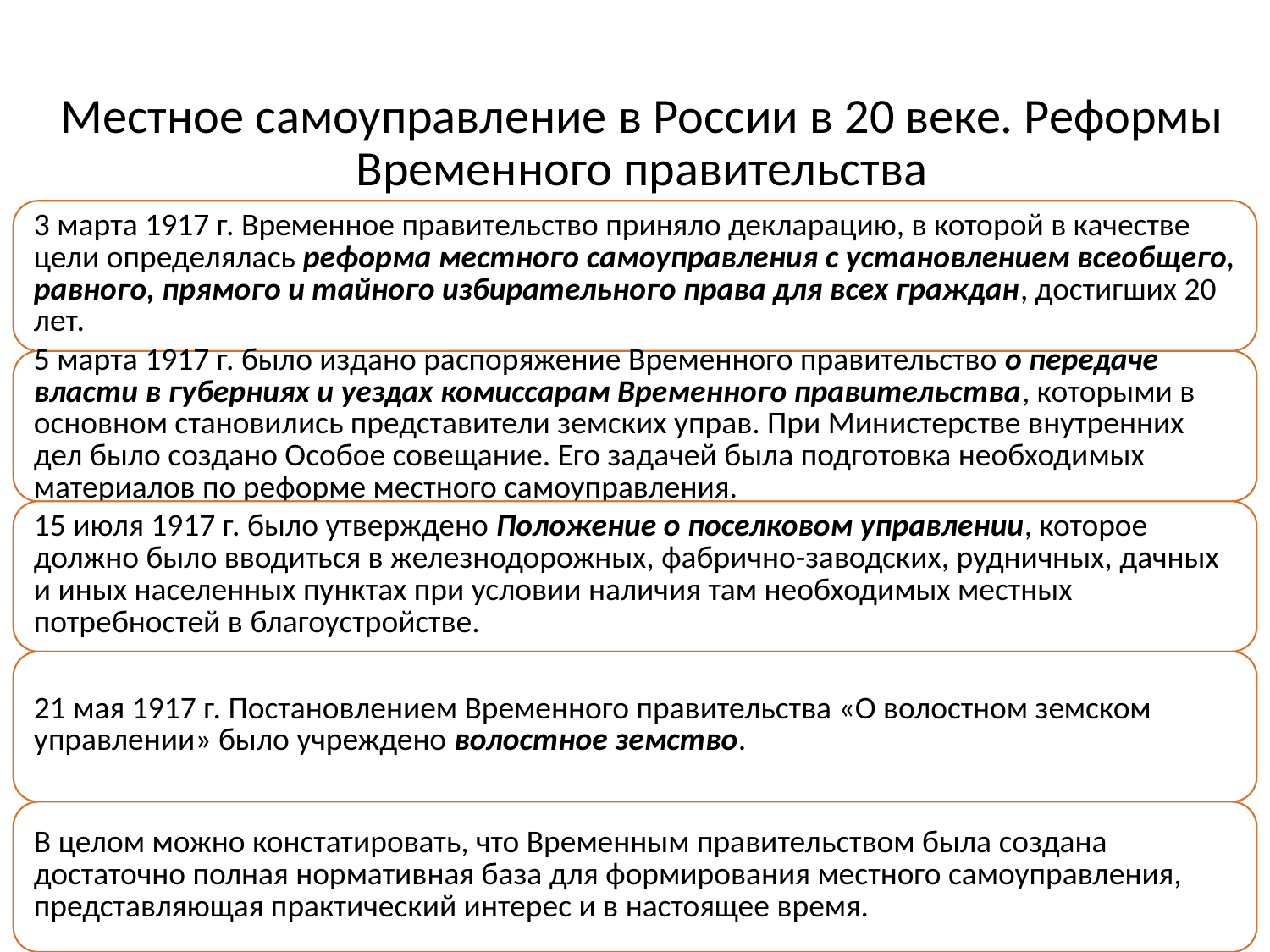

# Местное самоуправление в России в 20 веке. Реформы Временного правительства
3 марта 1917 г. Временное правительство приняло декларацию, в которой в качестве цели определялась реформа местного самоуправления с установлением всеобщего, равного, прямого и тайного избирательного права для всех граждан, достигших 20 лет.
5 марта 1917 г. было издано распоряжение Временного правительство о передаче власти в губерниях и уездах комиссарам Временного правительства, которыми в основном становились представители земских управ. При Министерстве внутренних дел было создано Особое совещание. Его задачей была подготовка необходимых материалов по реформе местного самоуправления.
15 июля 1917 г. было утверждено Положение о поселковом управлении, которое должно было вводиться в железнодорожных, фабрично-заводских, рудничных, дачных и иных населенных пунктах при условии наличия там необходимых местных потребностей в благоустройстве.
В целом можно констатировать, что Временным правительством была создана достаточно полная нормативная база для формирования местного самоуправления, представляющая практический интерес и в настоящее время.
21 мая 1917 г. Постановлением Временного правительства «О волостном земском управлении» было учреждено волостное земство.